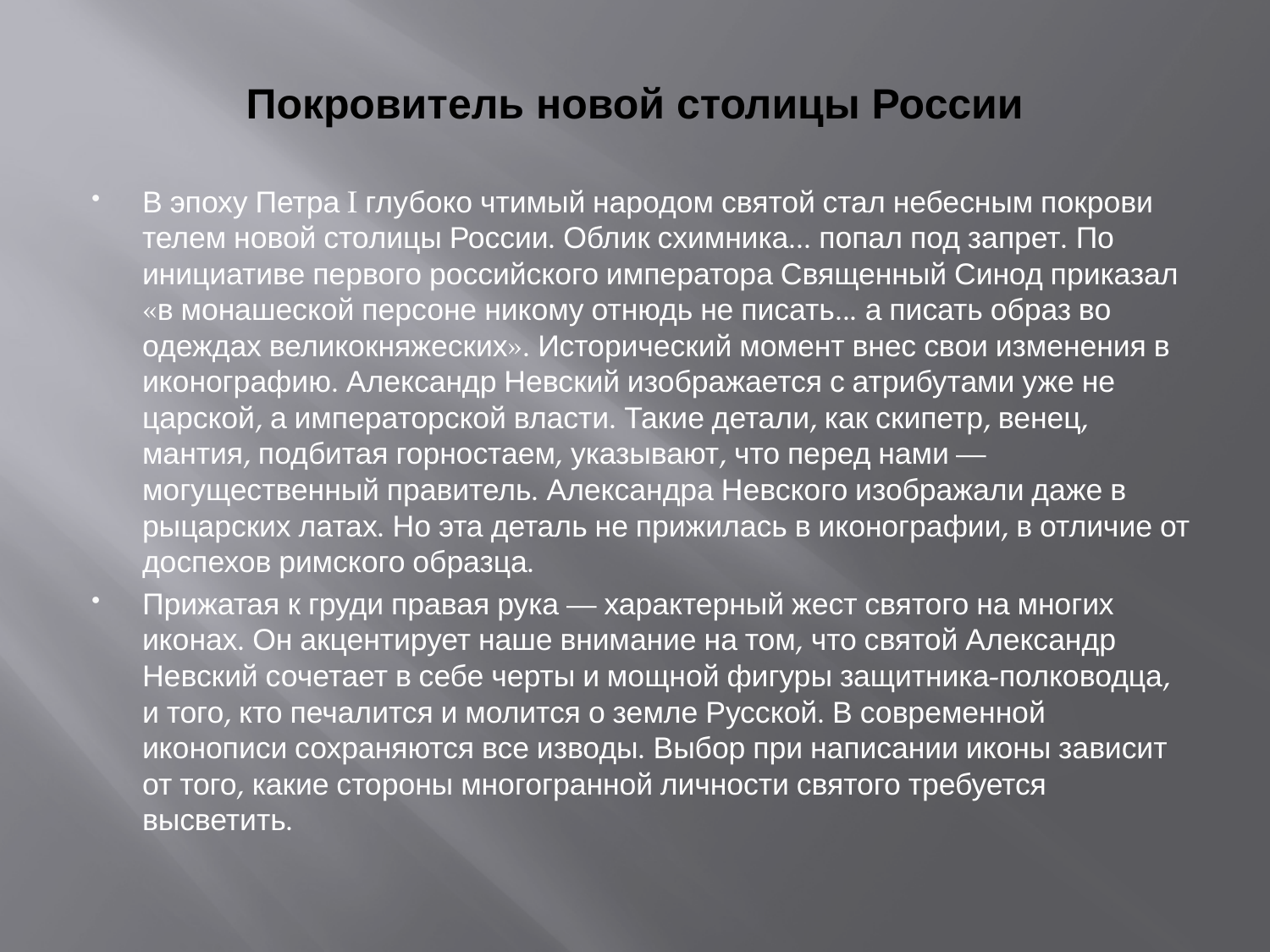

# Покровитель новой столицы России
В эпоху Петра I глубоко чтимый народом святой стал небесным покрови­телем но­вой сто­ли­цы Рос­сии. Облик схимника... попал под запрет. По инициативе первого российского императора Священный Синод приказал «в монашеской персоне никому отнюдь не писать... а писать образ во одеждах великокняжеских». Исторический момент внес свои изменения в иконографию. Александр Невский изображается с атрибутами уже не царской, а императорской власти. Такие детали, как скипетр, венец, мантия, подбитая горностаем, указывают, что перед нами — могущественный правитель. Александра Невского изображали даже в рыцарских латах. Но эта деталь не прижилась в иконографии, в отличие от доспехов римского образца.
Прижатая к груди правая рука — характерный жест святого на многих иконах. Он акцентирует наше внимание на том, что святой Александр Невский сочетает в себе черты и мощной фигуры защитника-полководца, и того, кто печалится и молится о земле Русской. В современной иконописи сохраняются все изводы. Выбор при написании иконы зависит от того, какие стороны многогранной личности святого требуется высветить.